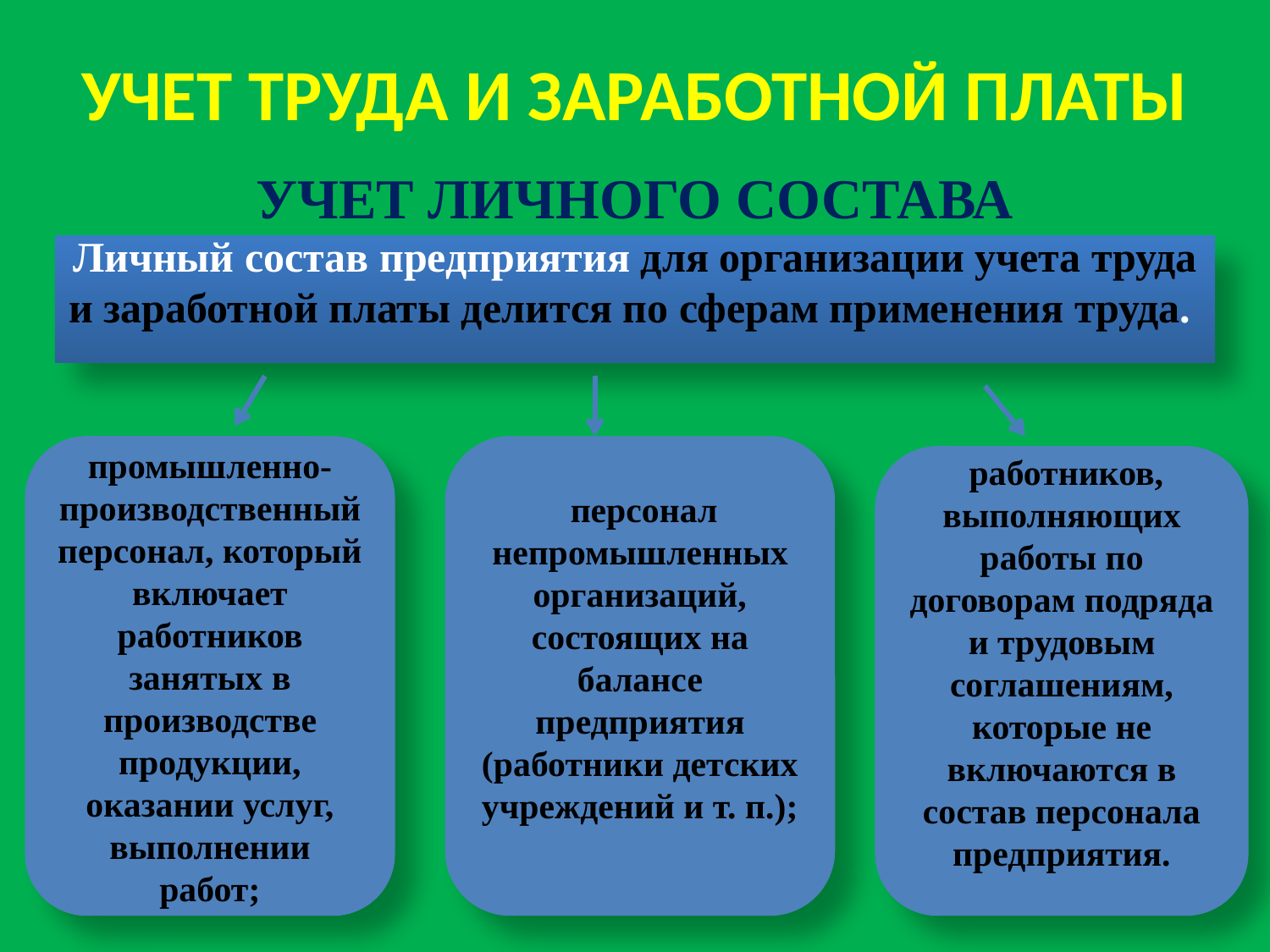

# УЧЕТ ТРУДА И ЗАРАБОТНОЙ ПЛАТЫ
УЧЕТ ЛИЧНОГО СОСТАВА

Личный состав предприятия для организации учета труда и заработной платы делится по сферам применения труда.

промышленно-производственный персонал, который включает работников занятых в производстве продукции, оказании услуг, выполнении работ;
 персонал непромышленных организаций, состоящих на балансе предприятия (работники детских учреждений и т. п.);

 работников, выполняющих работы по договорам подряда и трудовым соглашениям, которые не включаются в состав персонала предприятия.